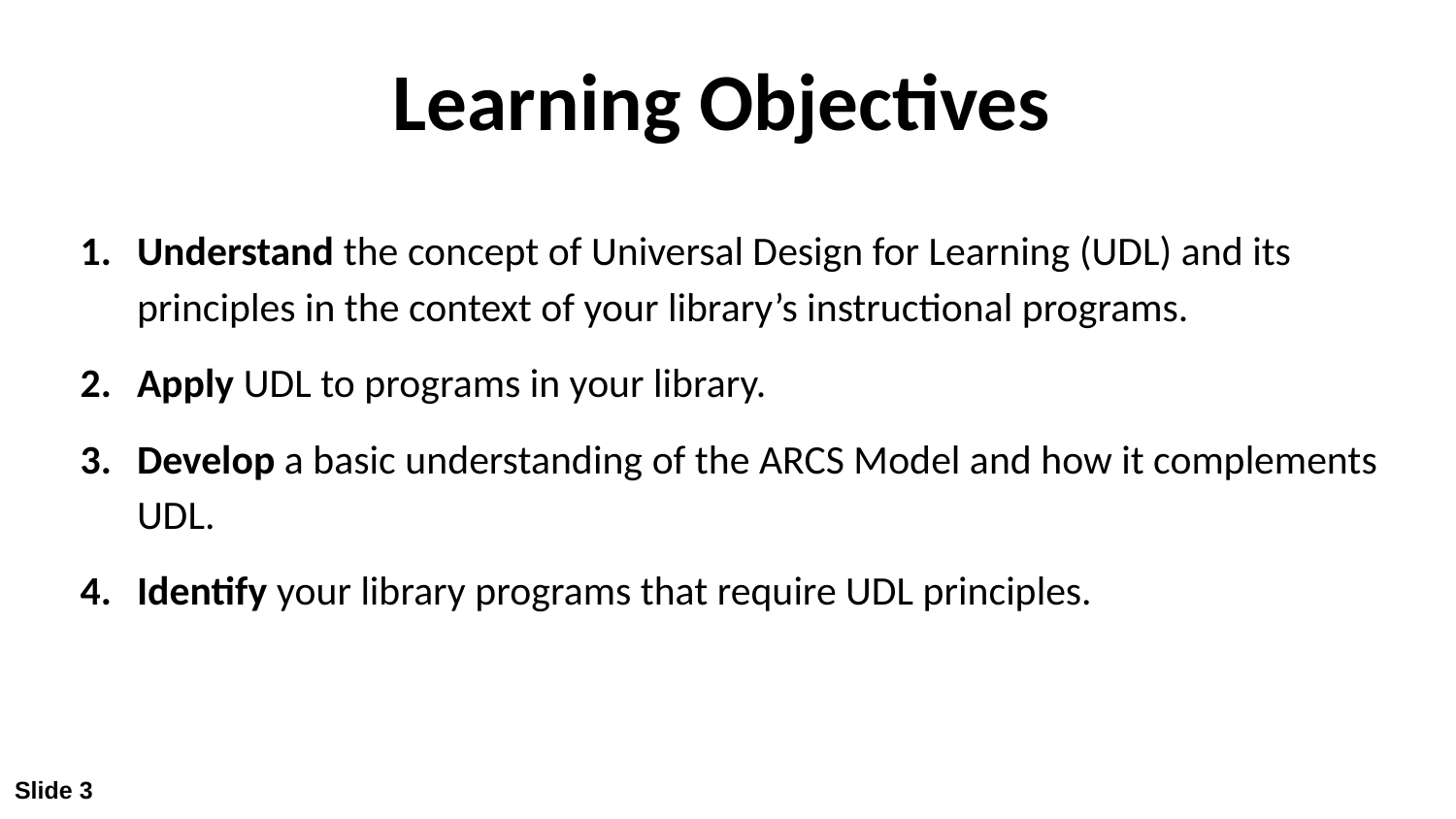

# Learning Objectives
Understand the concept of Universal Design for Learning (UDL) and its principles in the context of your library’s instructional programs.
Apply UDL to programs in your library.
Develop a basic understanding of the ARCS Model and how it complements UDL.
Identify your library programs that require UDL principles.
Slide 3